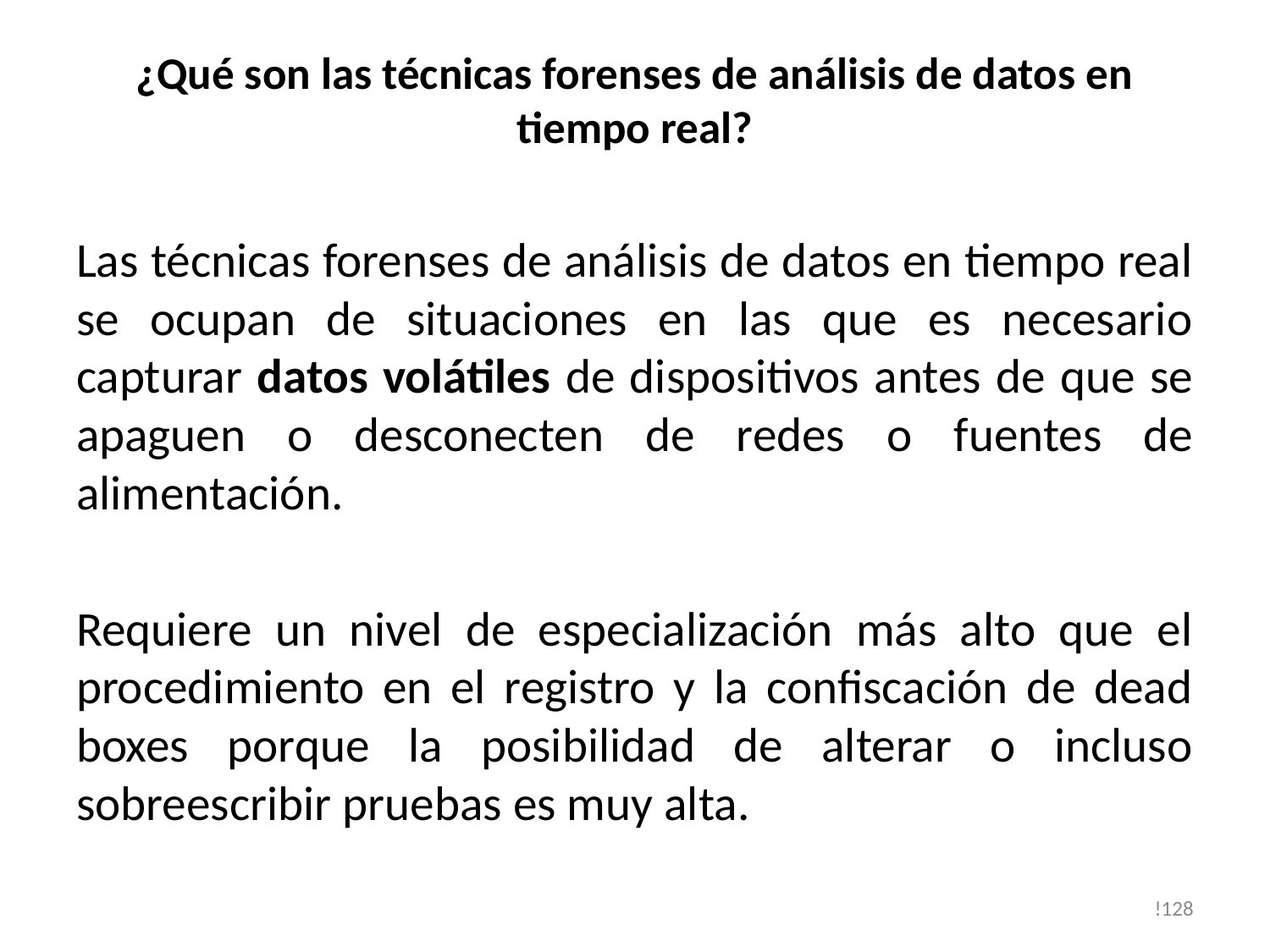

# ¿Qué son las técnicas forenses de análisis de datos en tiempo real?
Las técnicas forenses de análisis de datos en tiempo real se ocupan de situaciones en las que es necesario capturar datos volátiles de dispositivos antes de que se apaguen o desconecten de redes o fuentes de alimentación.

Requiere un nivel de especialización más alto que el procedimiento en el registro y la confiscación de dead boxes porque la posibilidad de alterar o incluso sobreescribir pruebas es muy alta.
!128